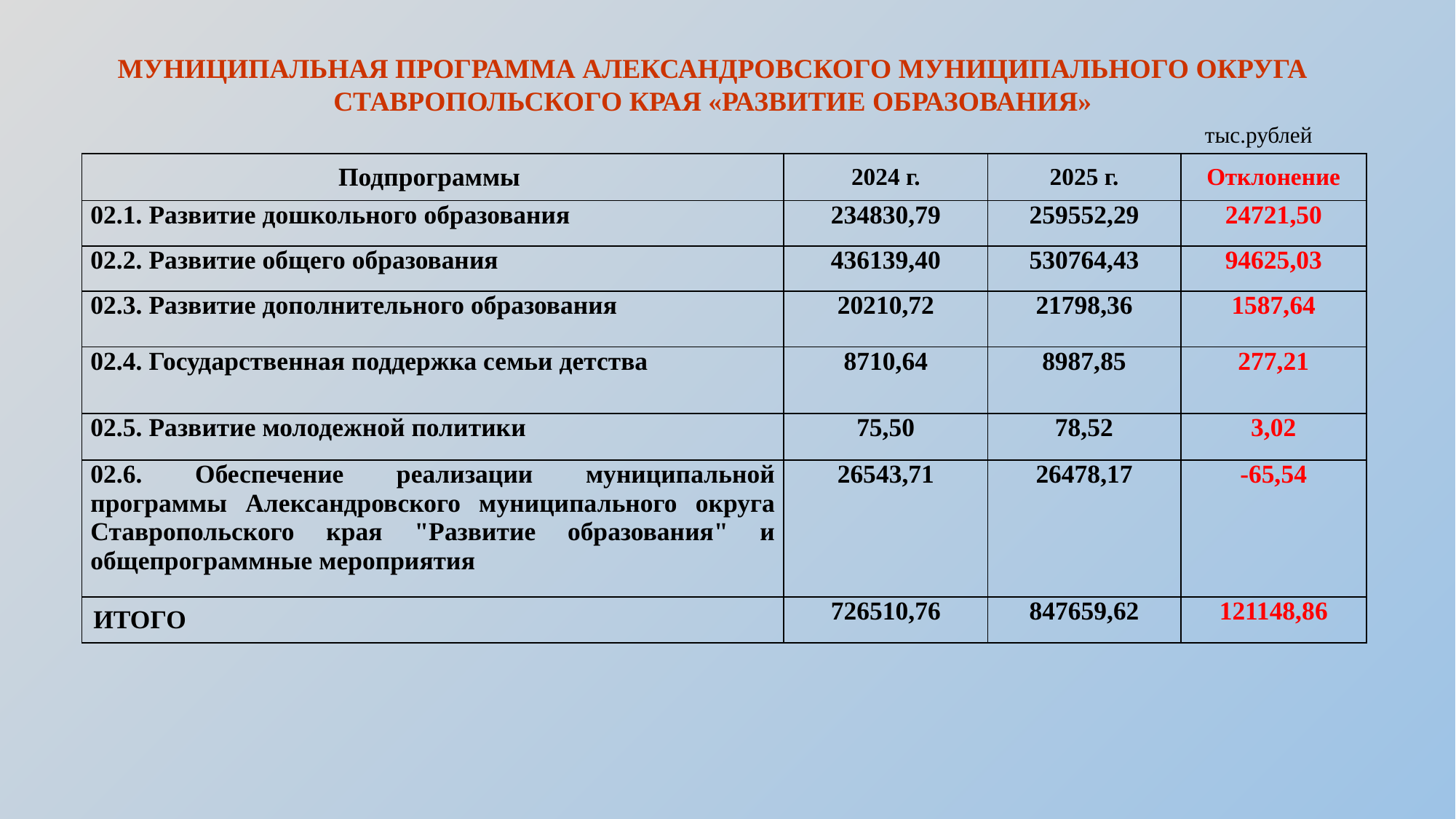

МУНИЦИПАЛЬНАЯ ПРОГРАММА АЛЕКСАНДРОВСКОГО МУНИЦИПАЛЬНОГО ОКРУГА СТАВРОПОЛЬСКОГО КРАЯ «РАЗВИТИЕ ОБРАЗОВАНИЯ»
тыс.рублей
| Подпрограммы | 2024 г. | 2025 г. | Отклонение |
| --- | --- | --- | --- |
| 02.1. Развитие дошкольного образования | 234830,79 | 259552,29 | 24721,50 |
| 02.2. Развитие общего образования | 436139,40 | 530764,43 | 94625,03 |
| 02.3. Развитие дополнительного образования | 20210,72 | 21798,36 | 1587,64 |
| 02.4. Государственная поддержка семьи детства | 8710,64 | 8987,85 | 277,21 |
| 02.5. Развитие молодежной политики | 75,50 | 78,52 | 3,02 |
| 02.6. Обеспечение реализации муниципальной программы Александровского муниципального округа Ставропольского края "Развитие образования" и общепрограммные мероприятия | 26543,71 | 26478,17 | -65,54 |
| ИТОГО | 726510,76 | 847659,62 | 121148,86 |